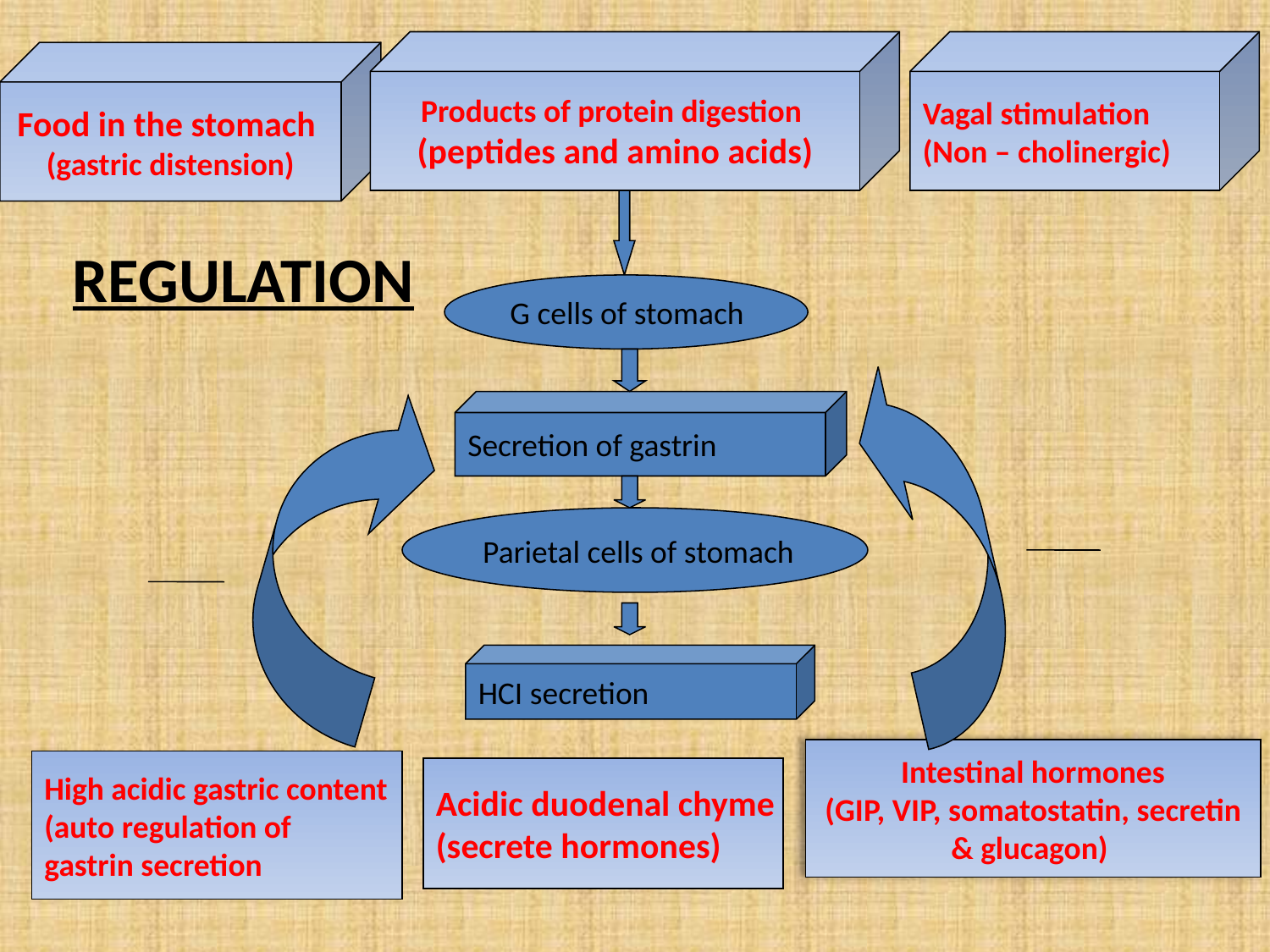

Products of protein digestion
(peptides and amino acids)
Vagal stimulation
(Non – cholinergic)
Food in the stomach
(gastric distension)

REGULATION
G cells of stomach

Secretion of gastrin

Parietal cells of stomach

HCI secretion
Intestinal hormones
(GIP, VIP, somatostatin, secretin
& glucagon)
High acidic gastric content
(auto regulation of
gastrin secretion
Acidic duodenal chyme
(secrete hormones)